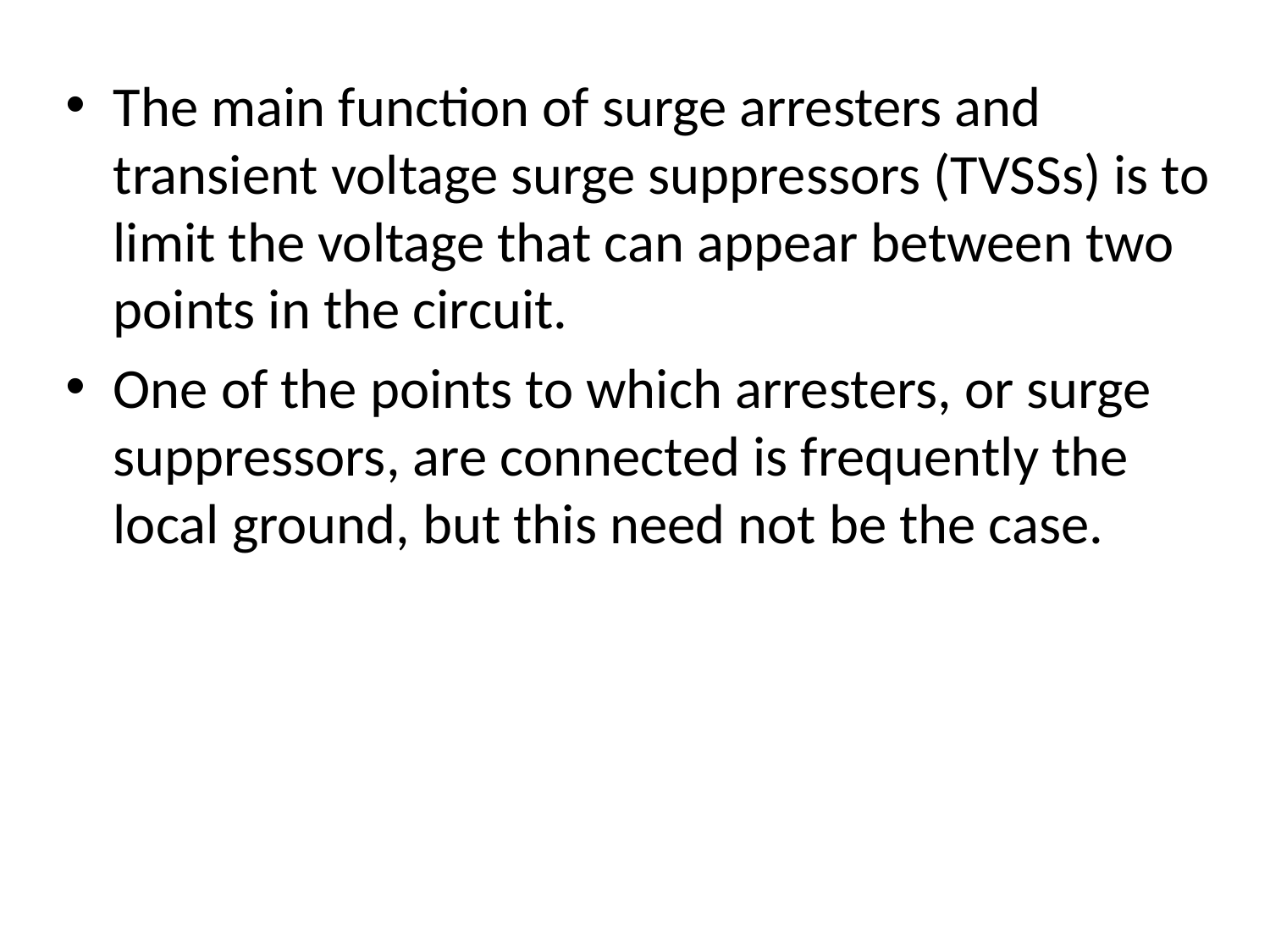

The main function of surge arresters and transient voltage surge suppressors (TVSSs) is to limit the voltage that can appear between two points in the circuit.
One of the points to which arresters, or surge suppressors, are connected is frequently the local ground, but this need not be the case.